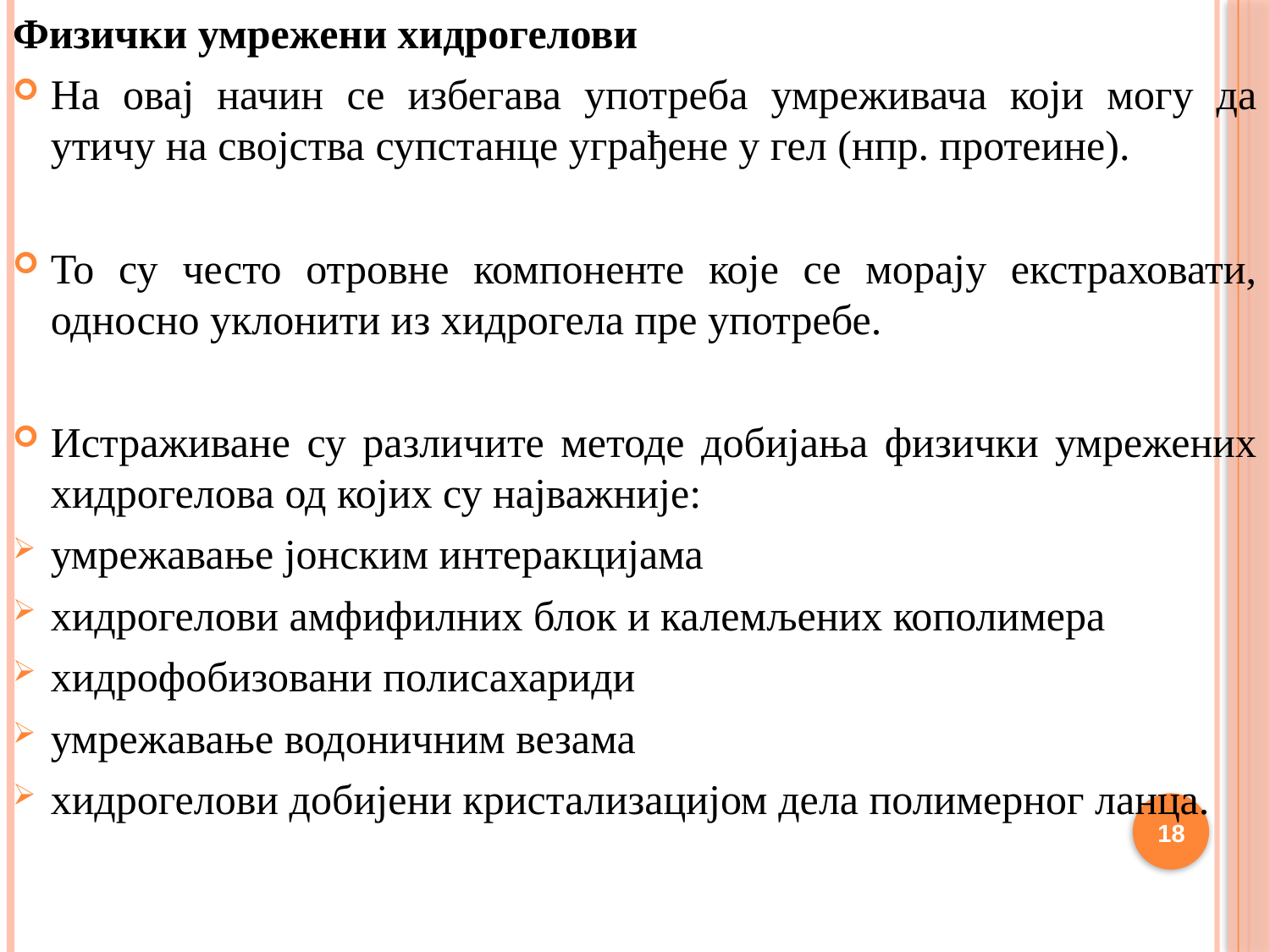

Физички умрежени хидрогелови
На овај начин се избегава употреба умреживача који могу да утичу на својства супстанце уграђене у гел (нпр. протеине).

То су често отровне компоненте које се морају екстраховати, односно уклонити из хидрогела пре употребе.

Истраживане су различите методе добијања физички умрежених хидрогелова од којих су најважније:
умрежавање јонским интеракцијама
хидрогелови амфифилних блок и калемљених кополимера
хидрофобизовани полисахариди
умрежавање водоничним везама
хидрогелови добијени кристализацијом дела полимерног ланца.

18